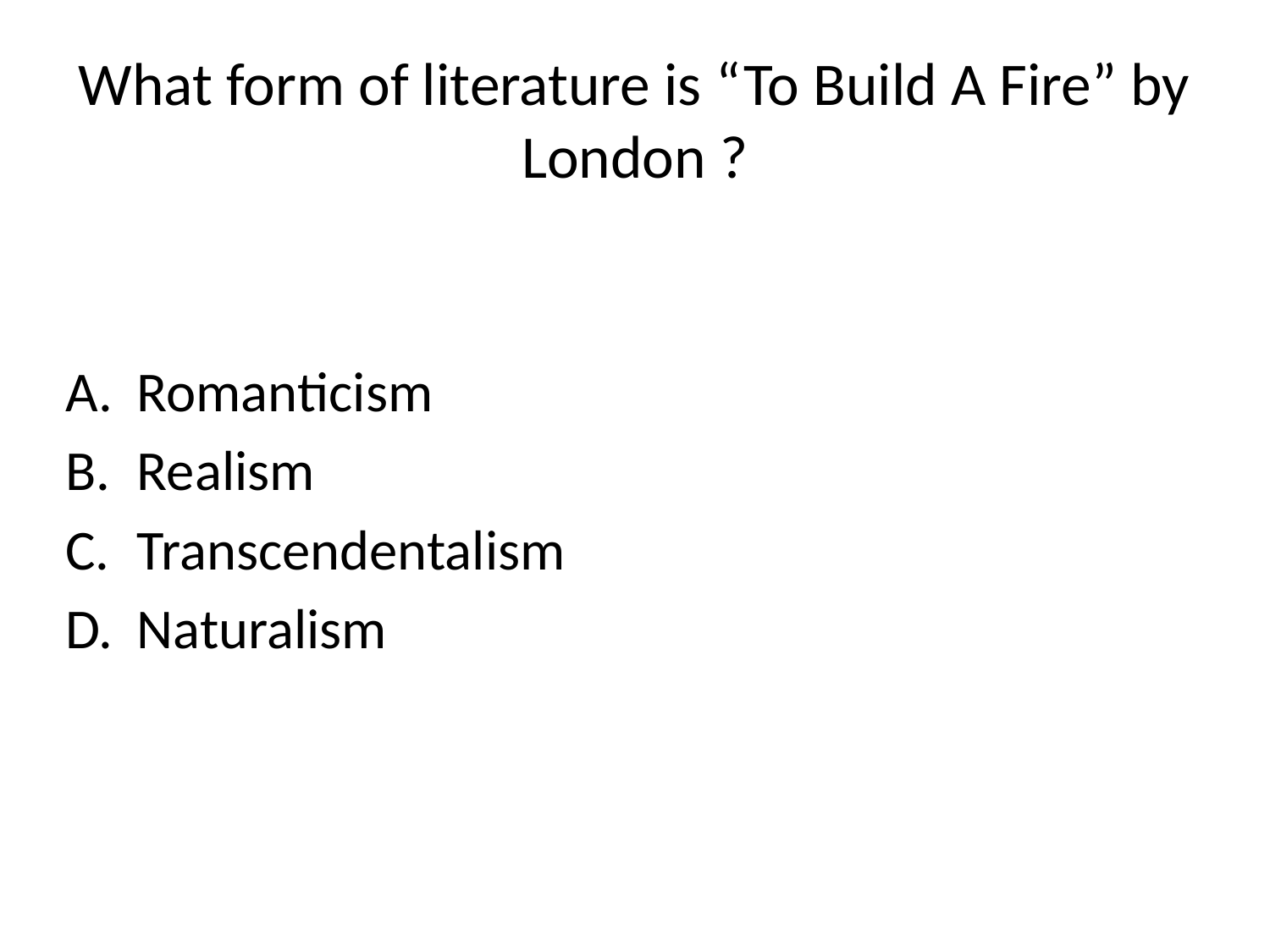

# What form of literature is “To Build A Fire” by London ?
Romanticism
Realism
Transcendentalism
Naturalism